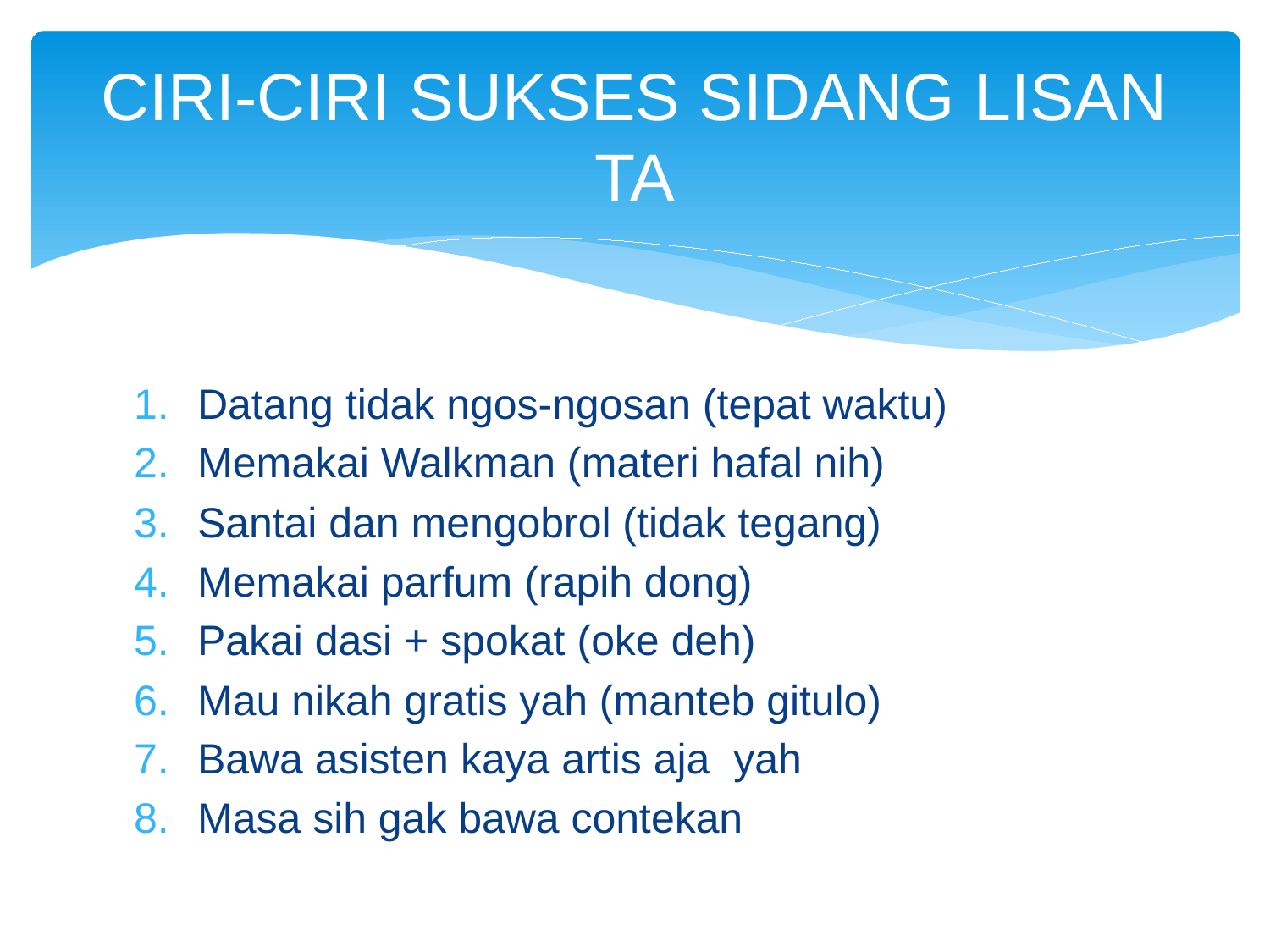

# CIRI-CIRI SUKSES SIDANG LISAN TA
Datang tidak ngos-ngosan (tepat waktu)
Memakai Walkman (materi hafal nih)
Santai dan mengobrol (tidak tegang)
Memakai parfum (rapih dong)
Pakai dasi + spokat (oke deh)
Mau nikah gratis yah (manteb gitulo)
Bawa asisten kaya artis aja  yah
Masa sih gak bawa contekan